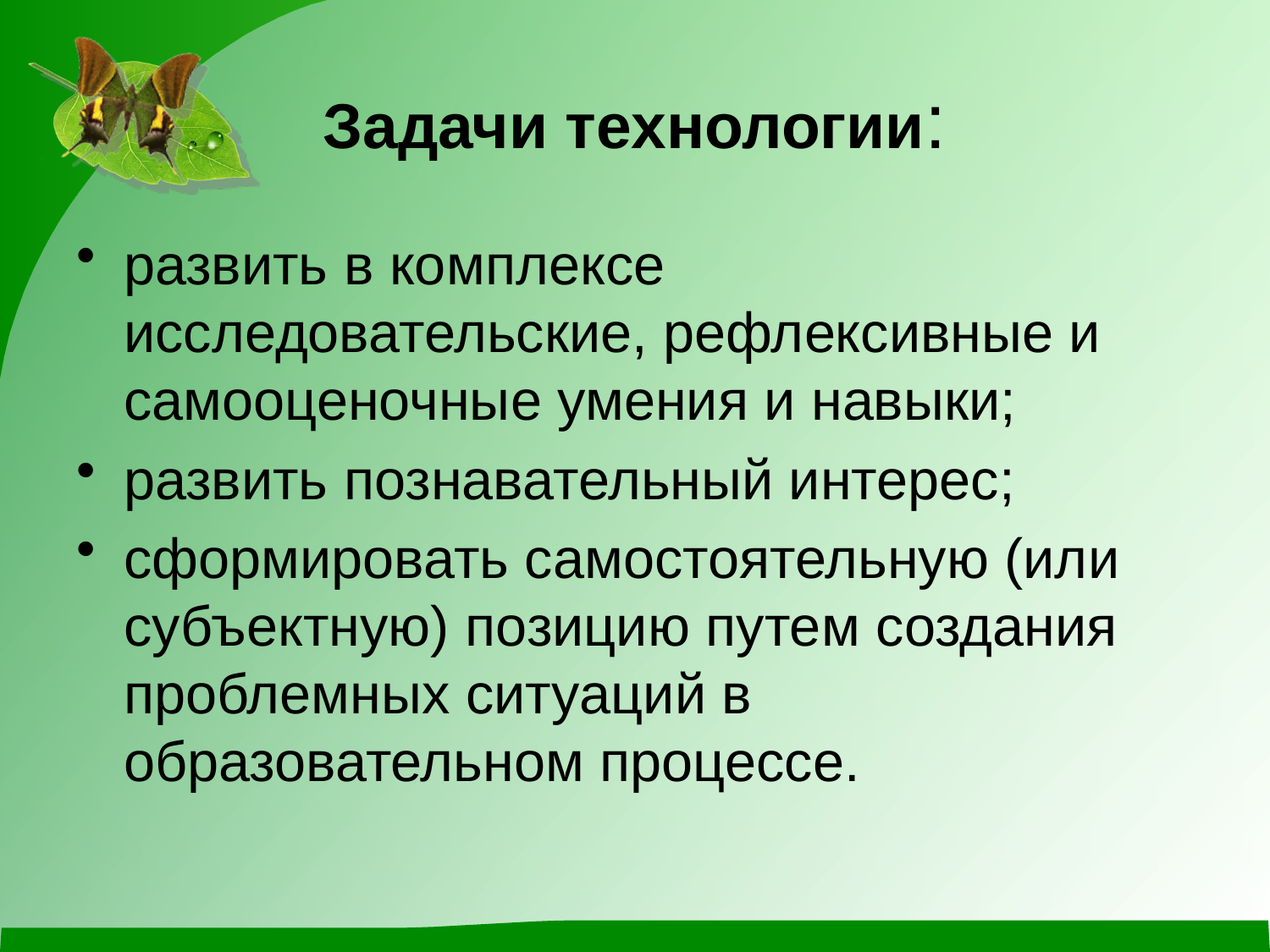

# Задачи технологии:
развить в комплексе исследовательские, рефлексивные и самооценочные умения и навыки;
развить познавательный интерес;
сформировать самостоятельную (или субъектную) позицию путем создания проблемных ситуаций в образовательном процессе.